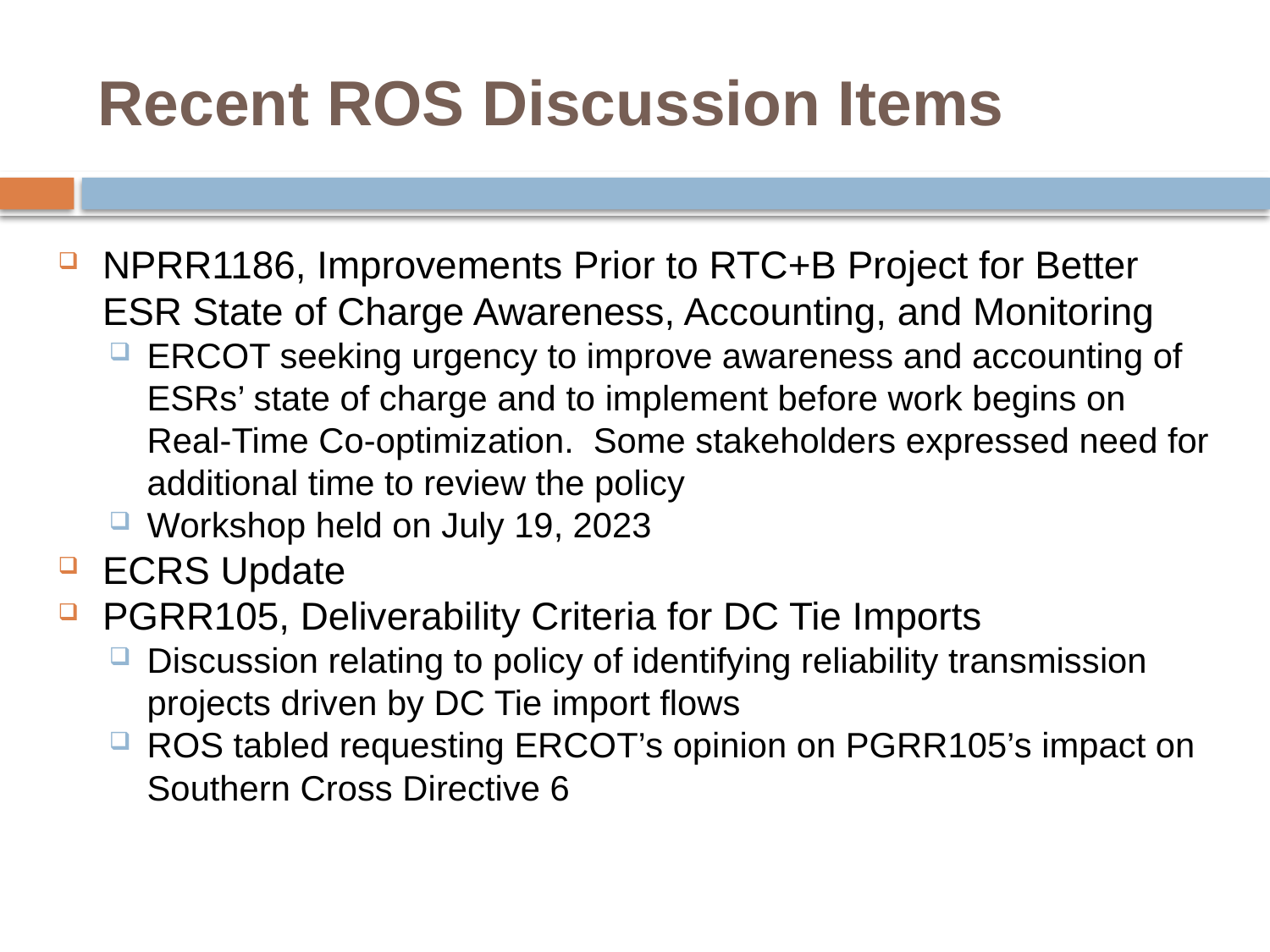

# Recent ROS Discussion Items
NPRR1186, Improvements Prior to RTC+B Project for Better ESR State of Charge Awareness, Accounting, and Monitoring
ERCOT seeking urgency to improve awareness and accounting of ESRs’ state of charge and to implement before work begins on Real-Time Co-optimization.  Some stakeholders expressed need for additional time to review the policy
Workshop held on July 19, 2023
ECRS Update
PGRR105, Deliverability Criteria for DC Tie Imports
Discussion relating to policy of identifying reliability transmission projects driven by DC Tie import flows
ROS tabled requesting ERCOT’s opinion on PGRR105’s impact on Southern Cross Directive 6